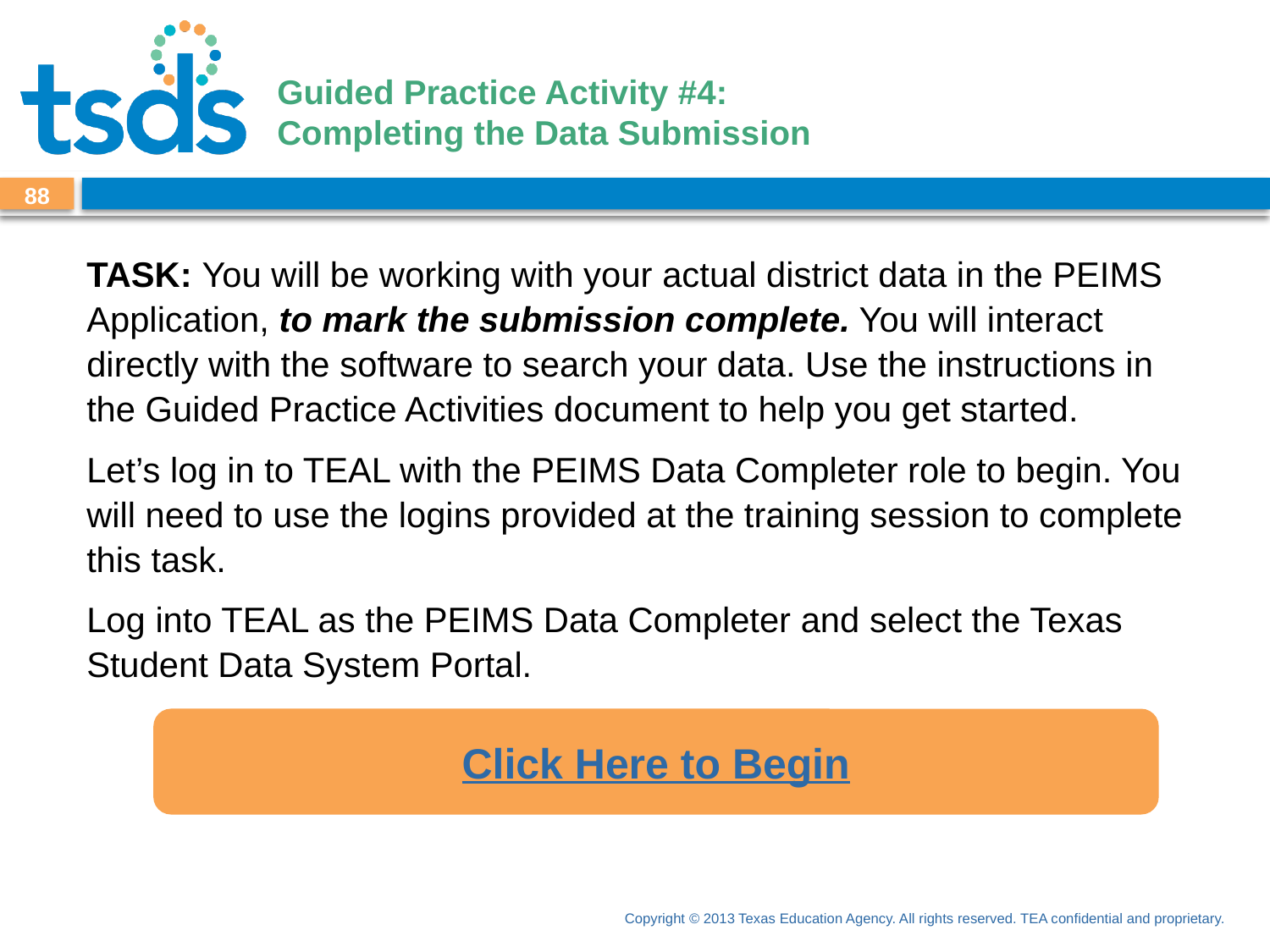

# Guided Practice Activity #4: Completing the Data Submission
88
TASK: You will be working with your actual district data in the PEIMS Application, to mark the submission complete. You will interact directly with the software to search your data. Use the instructions in the Guided Practice Activities document to help you get started.
Let’s log in to TEAL with the PEIMS Data Completer role to begin. You will need to use the logins provided at the training session to complete this task.
Log into TEAL as the PEIMS Data Completer and select the Texas Student Data System Portal.

Click Here to Begin